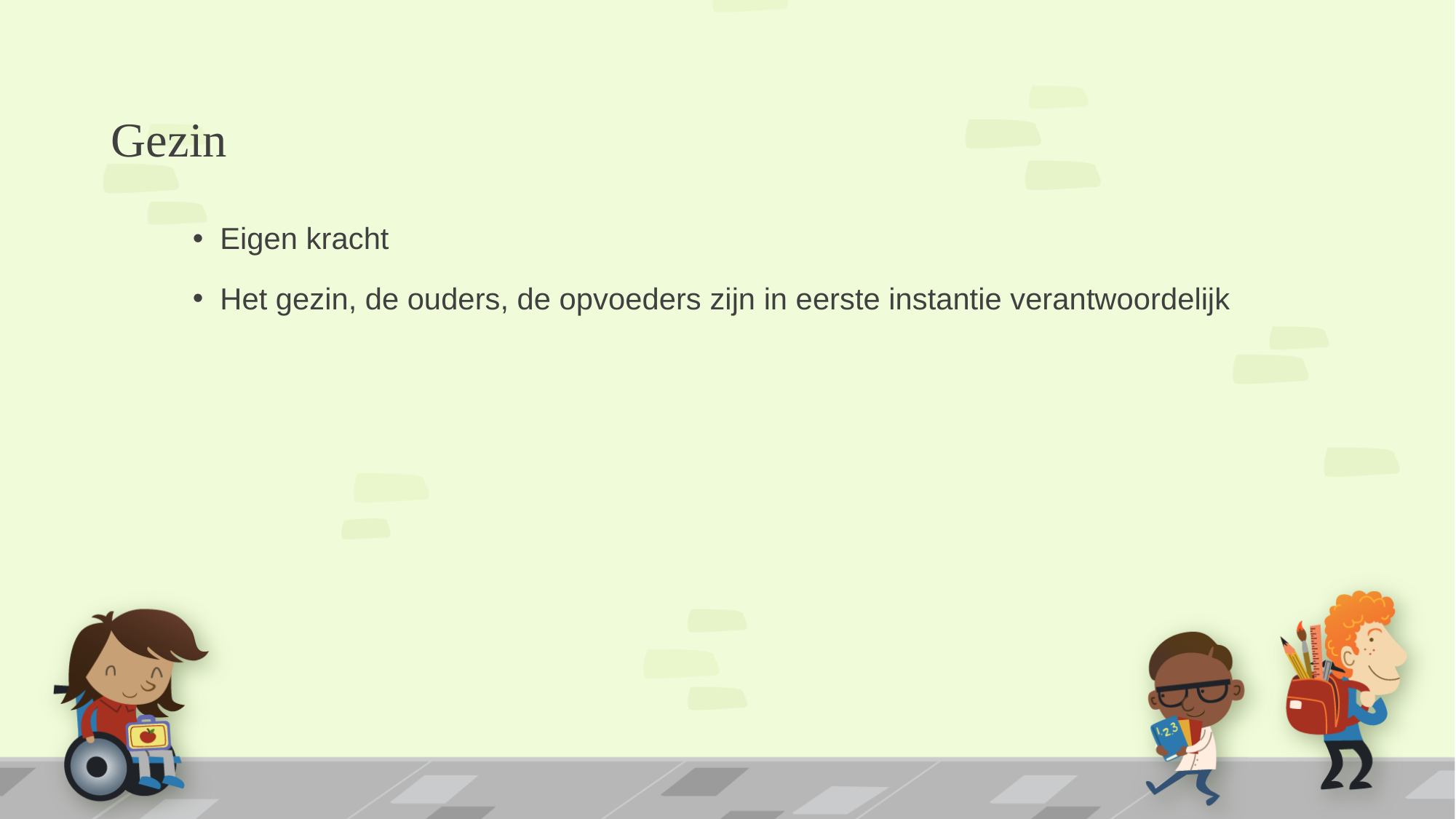

# Gezin
Eigen kracht
Het gezin, de ouders, de opvoeders zijn in eerste instantie verantwoordelijk